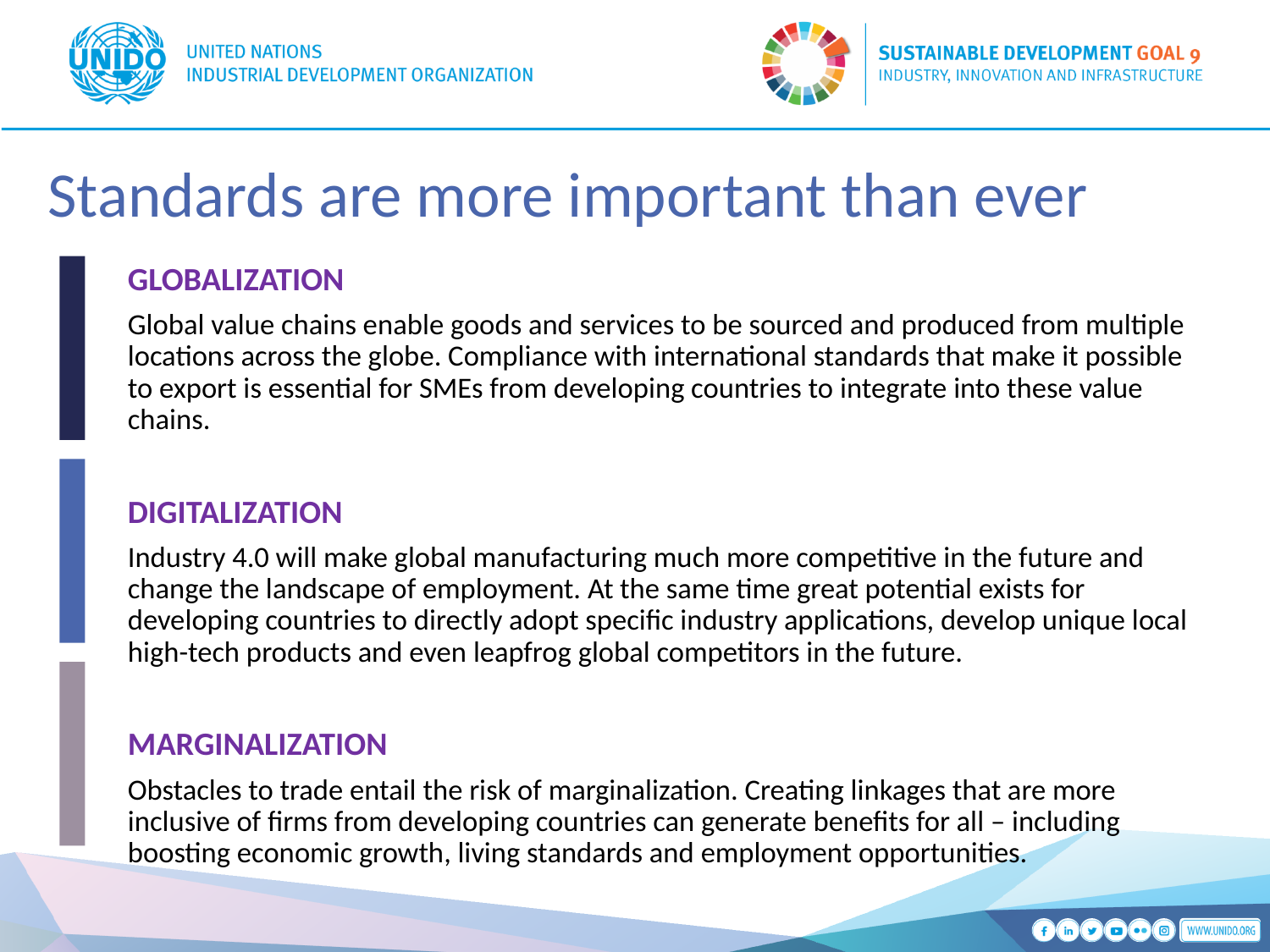

# Standards are more important than ever

GLOBALIZATION
Global value chains enable goods and services to be sourced and produced from multiple locations across the globe. Compliance with international standards that make it possible to export is essential for SMEs from developing countries to integrate into these value chains.

DIGITALIZATION
Industry 4.0 will make global manufacturing much more competitive in the future and change the landscape of employment. At the same time great potential exists for developing countries to directly adopt specific industry applications, develop unique local high-tech products and even leapfrog global competitors in the future.

MARGINALIZATION
Obstacles to trade entail the risk of marginalization. Creating linkages that are more inclusive of firms from developing countries can generate benefits for all – including boosting economic growth, living standards and employment opportunities.